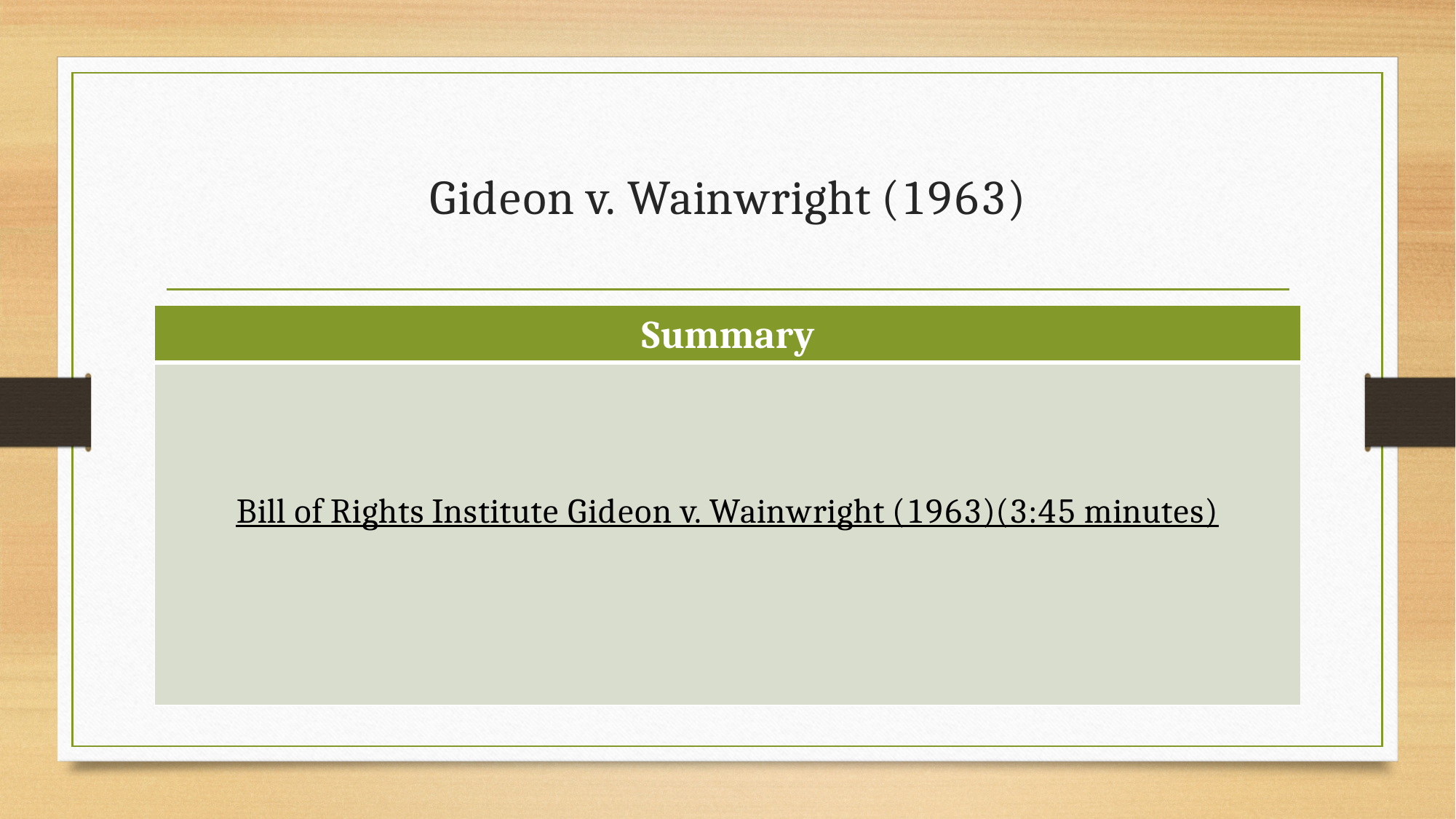

# Gideon v. Wainwright (1963)
| Summary |
| --- |
| Bill of Rights Institute Gideon v. Wainwright (1963)(3:45 minutes) |